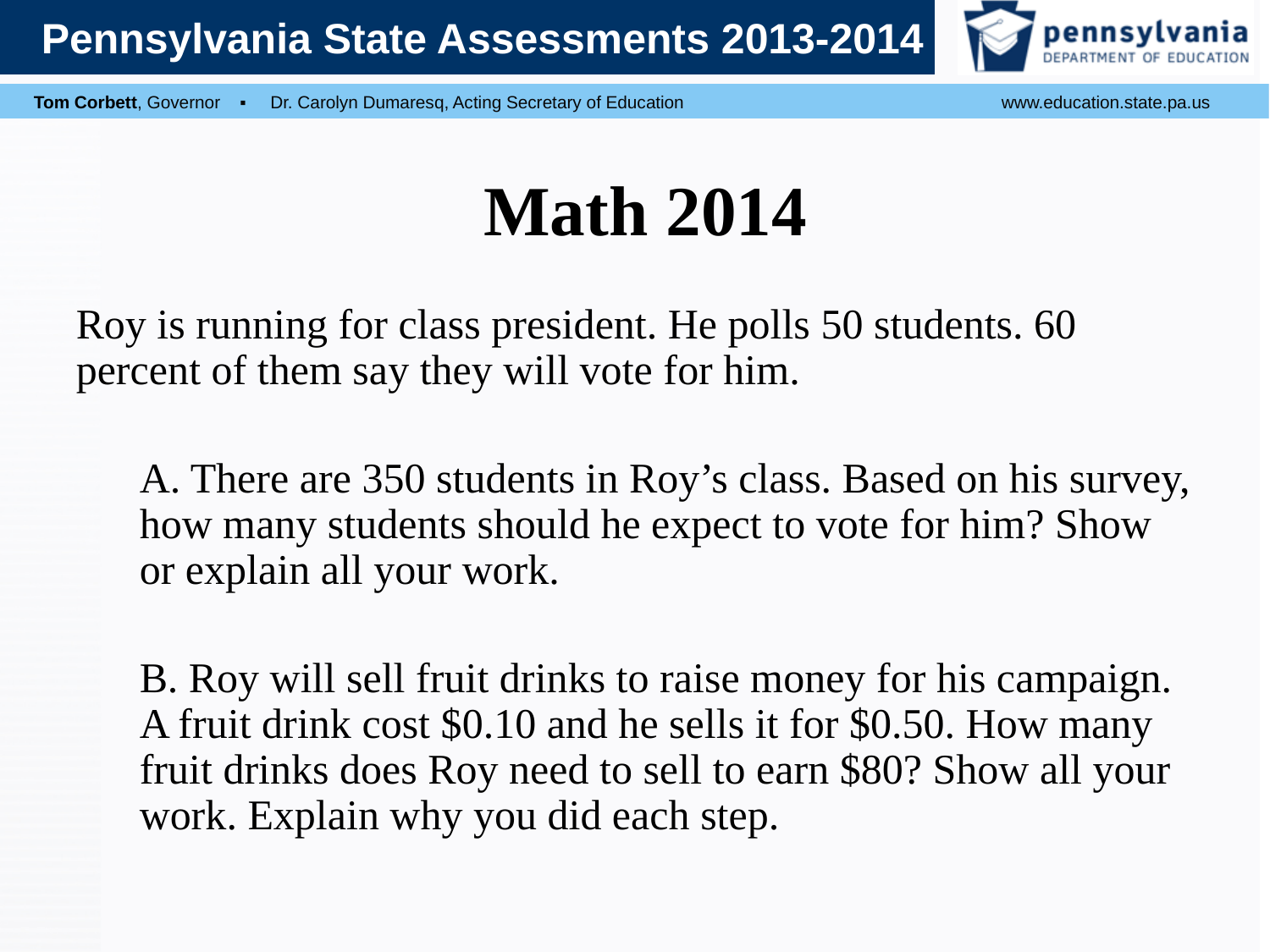

# Math 2014
Roy is running for class president. He polls 50 students. 60 percent of them say they will vote for him.

A. There are 350 students in Roy’s class. Based on his survey, how many students should he expect to vote for him? Show or explain all your work.

B. Roy will sell fruit drinks to raise money for his campaign. A fruit drink cost $0.10 and he sells it for $0.50. How many fruit drinks does Roy need to sell to earn $80? Show all your work. Explain why you did each step.